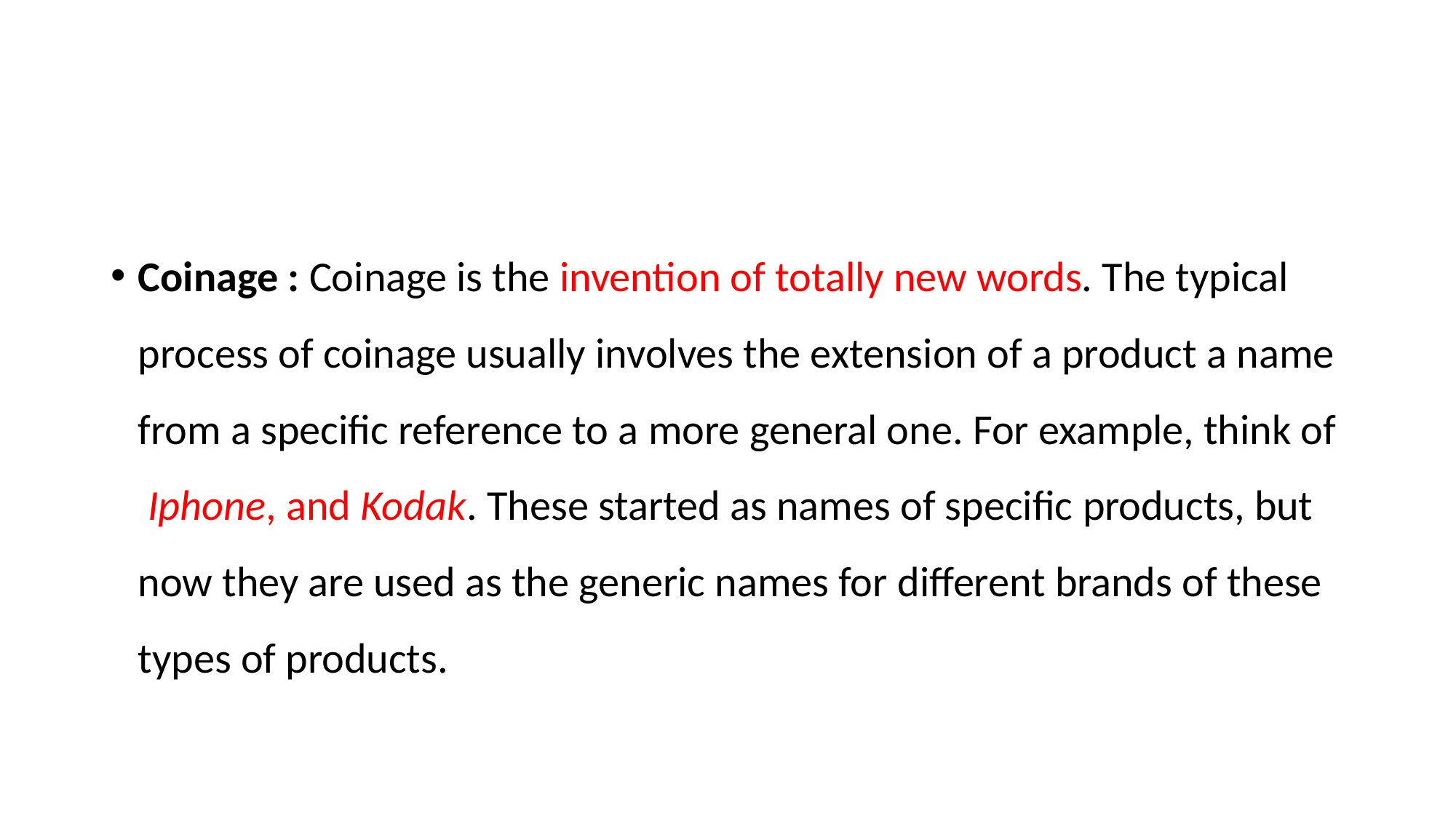

#
Coinage : Coinage is the invention of totally new words. The typical process of coinage usually involves the extension of a product a name from a specific reference to a more general one. For example, think of  Iphone, and Kodak. These started as names of specific products, but now they are used as the generic names for different brands of these types of products.